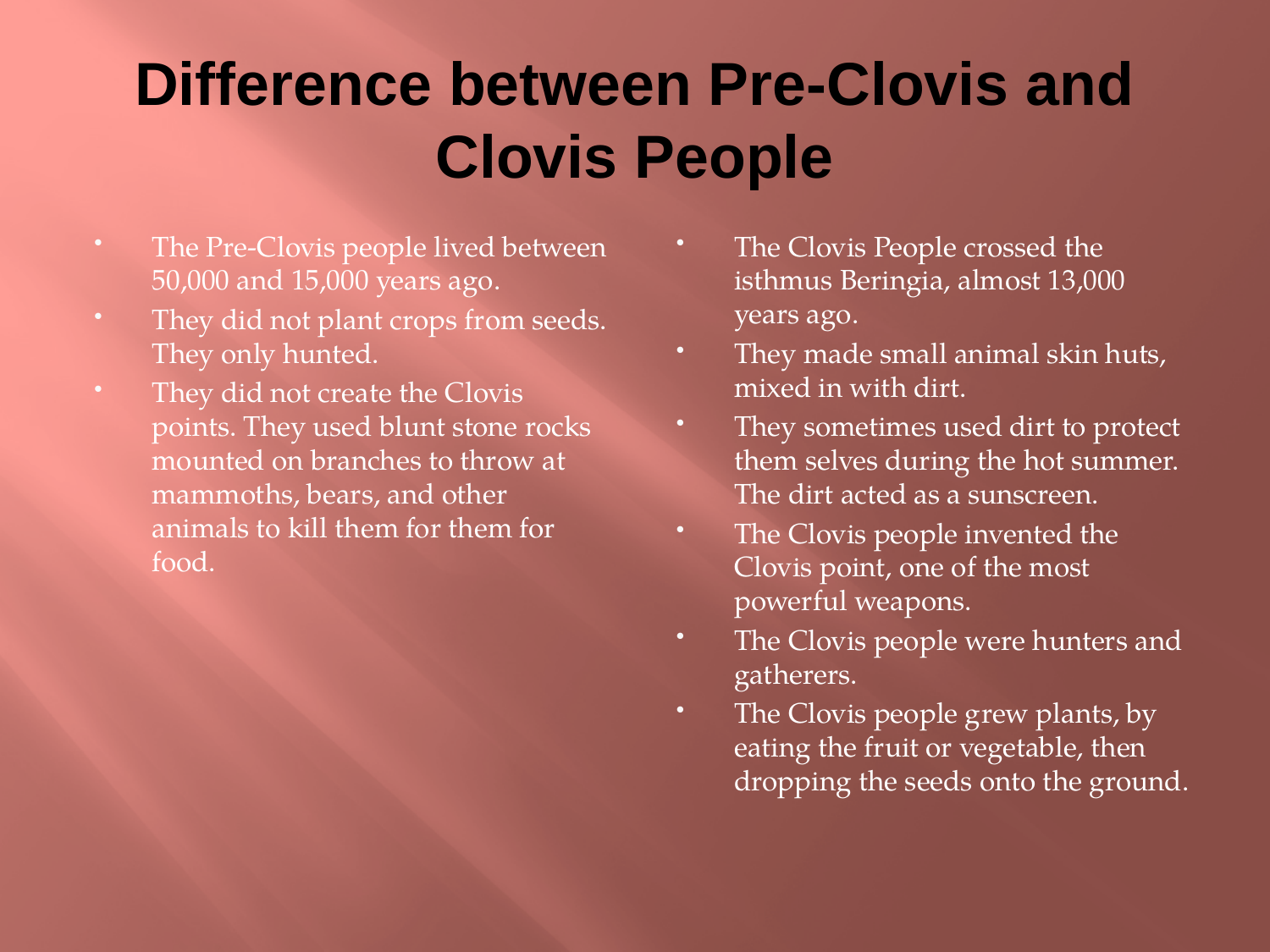

# Difference between Pre-Clovis and Clovis People
The Pre-Clovis people lived between 50,000 and 15,000 years ago.
They did not plant crops from seeds. They only hunted.
They did not create the Clovis points. They used blunt stone rocks mounted on branches to throw at mammoths, bears, and other animals to kill them for them for food.
The Clovis People crossed the isthmus Beringia, almost 13,000 years ago.
They made small animal skin huts, mixed in with dirt.
They sometimes used dirt to protect them selves during the hot summer. The dirt acted as a sunscreen.
The Clovis people invented the Clovis point, one of the most powerful weapons.
The Clovis people were hunters and gatherers.
The Clovis people grew plants, by eating the fruit or vegetable, then dropping the seeds onto the ground.